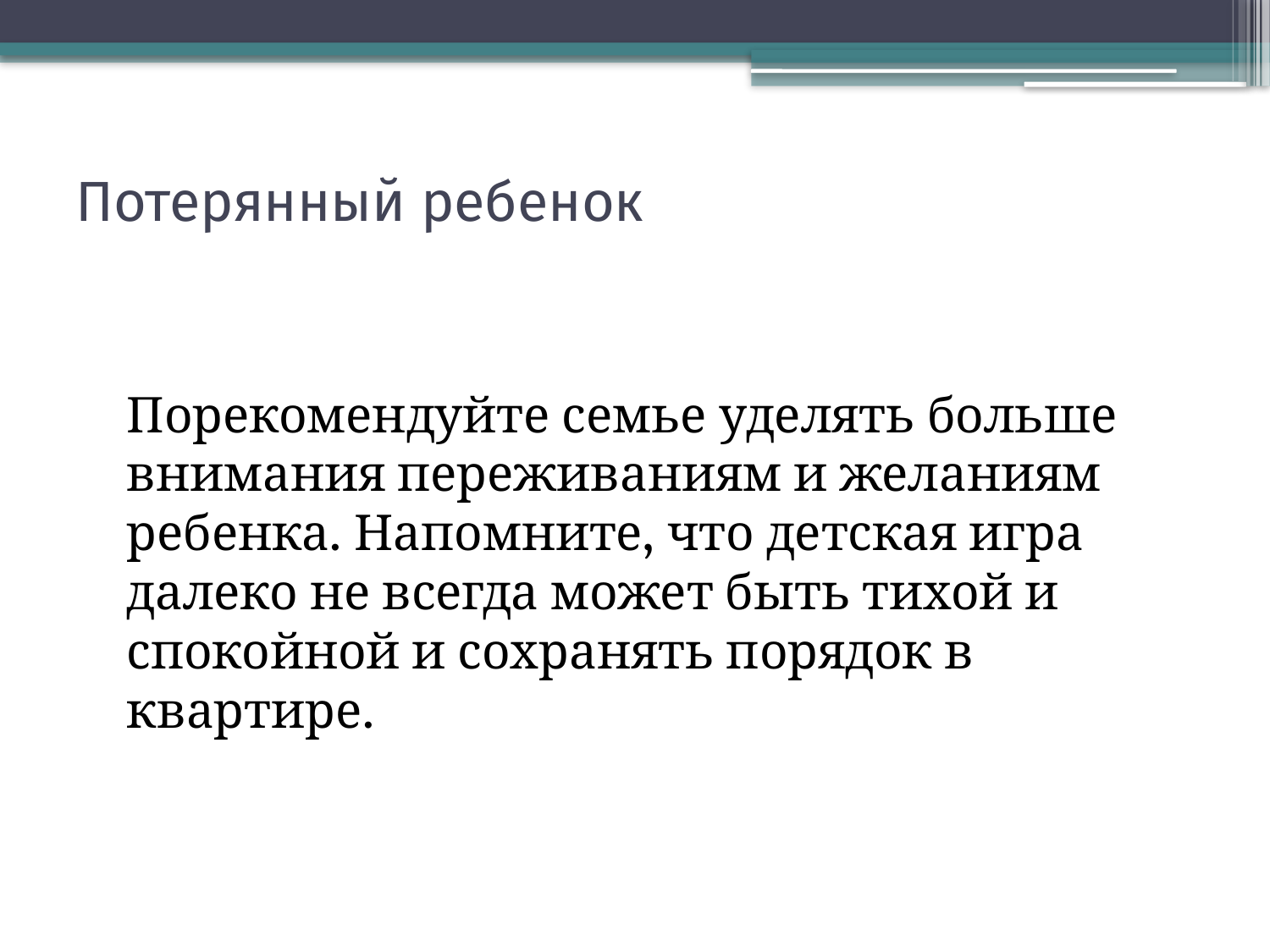

# Потерянный ребенок

   Порекомендуйте семье уделять больше внимания переживаниям и желаниям ребенка. Напомните, что детская игра далеко не всегда может быть тихой и спокойной и сохранять порядок в квартире.